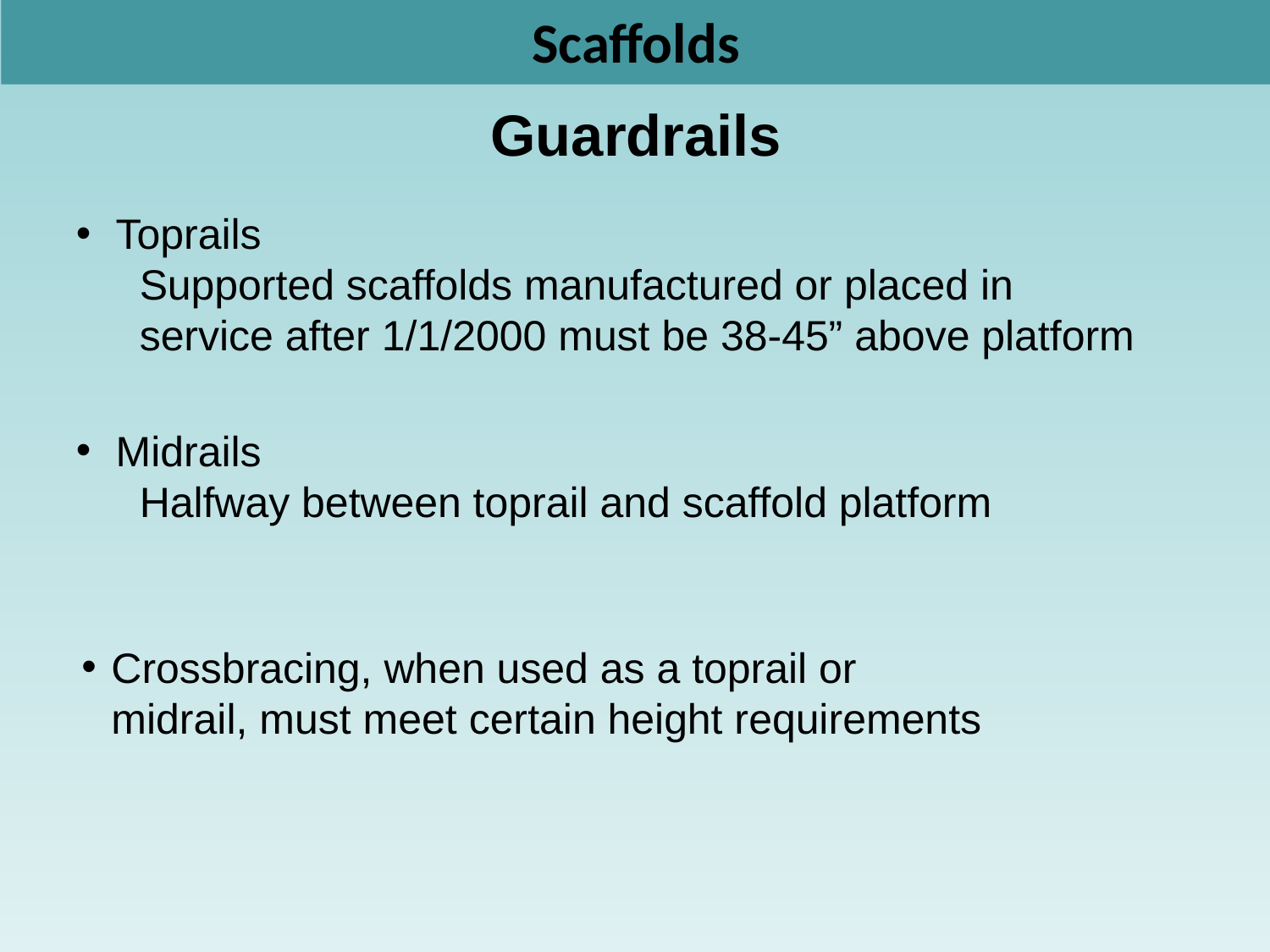

Scaffolds
# Guardrails
Toprails
Supported scaffolds manufactured or placed in service after 1/1/2000 must be 38-45” above platform
Midrails
Halfway between toprail and scaffold platform
Crossbracing, when used as a toprail or midrail, must meet certain height requirements